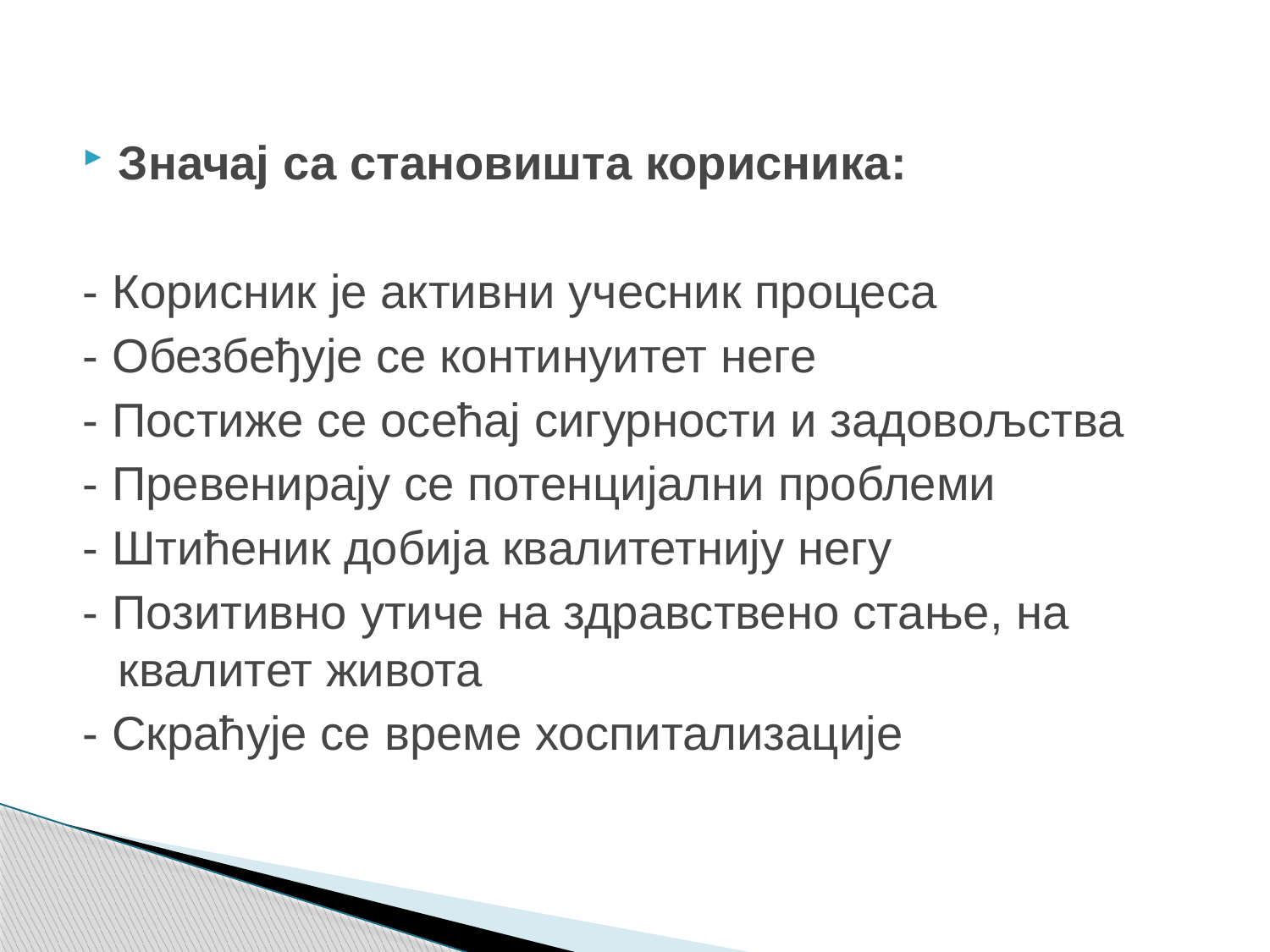

Значај са становишта корисника:

- Корисник је активни учесник процеса
- Обезбеђује се континуитет неге
- Постиже се осећај сигурности и задовољства
- Превенирају се потенцијални проблеми
- Штићеник добија квалитетнију негу
- Позитивно утиче на здравствено стање, на квалитет живота
- Скраћује се време хоспитализације